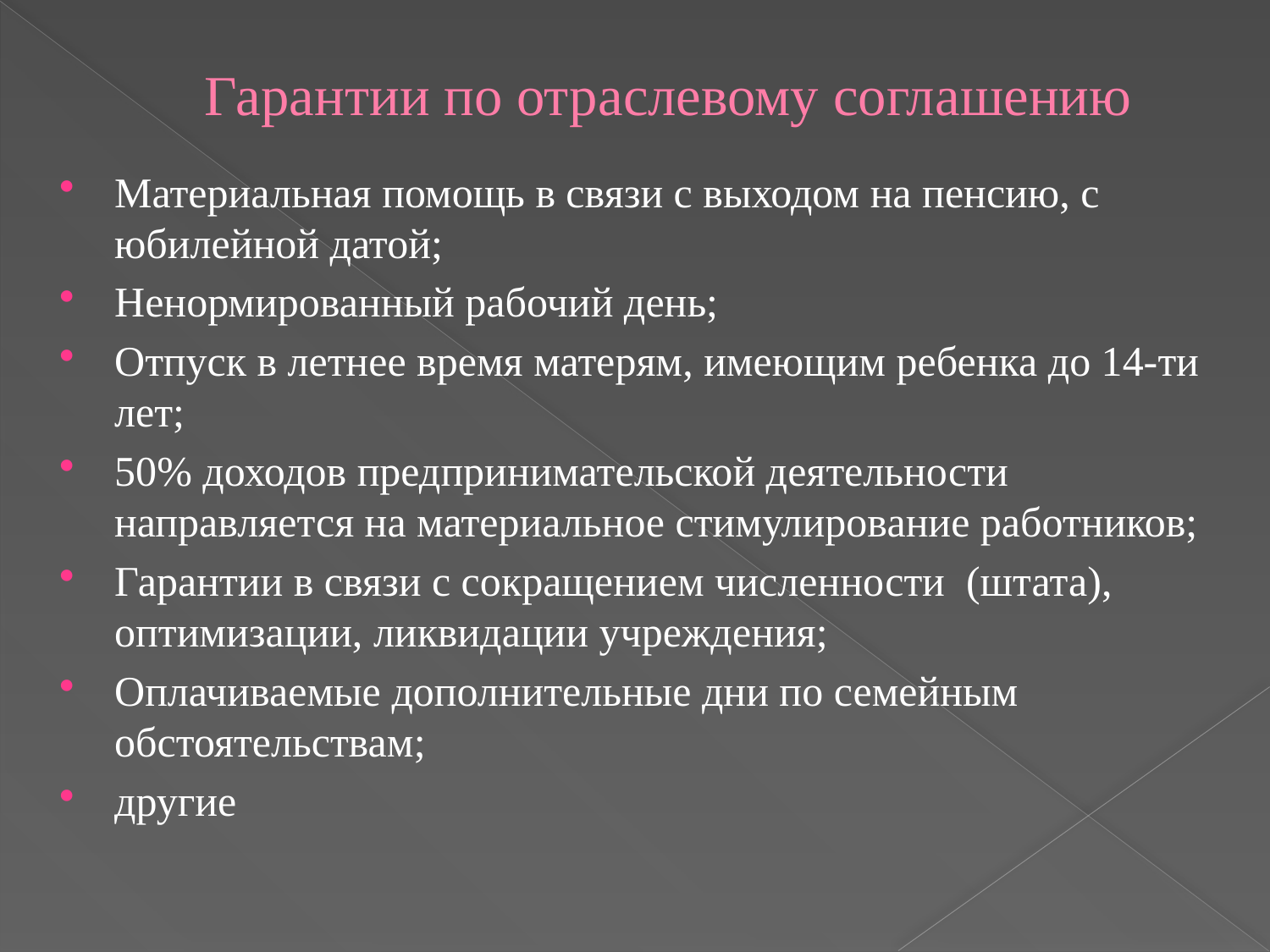

# Гарантии по отраслевому соглашению
Материальная помощь в связи с выходом на пенсию, с юбилейной датой;
Ненормированный рабочий день;
Отпуск в летнее время матерям, имеющим ребенка до 14-ти лет;
50% доходов предпринимательской деятельности направляется на материальное стимулирование работников;
Гарантии в связи с сокращением численности  (штата), оптимизации, ликвидации учреждения;
Оплачиваемые дополнительные дни по семейным обстоятельствам;
другие